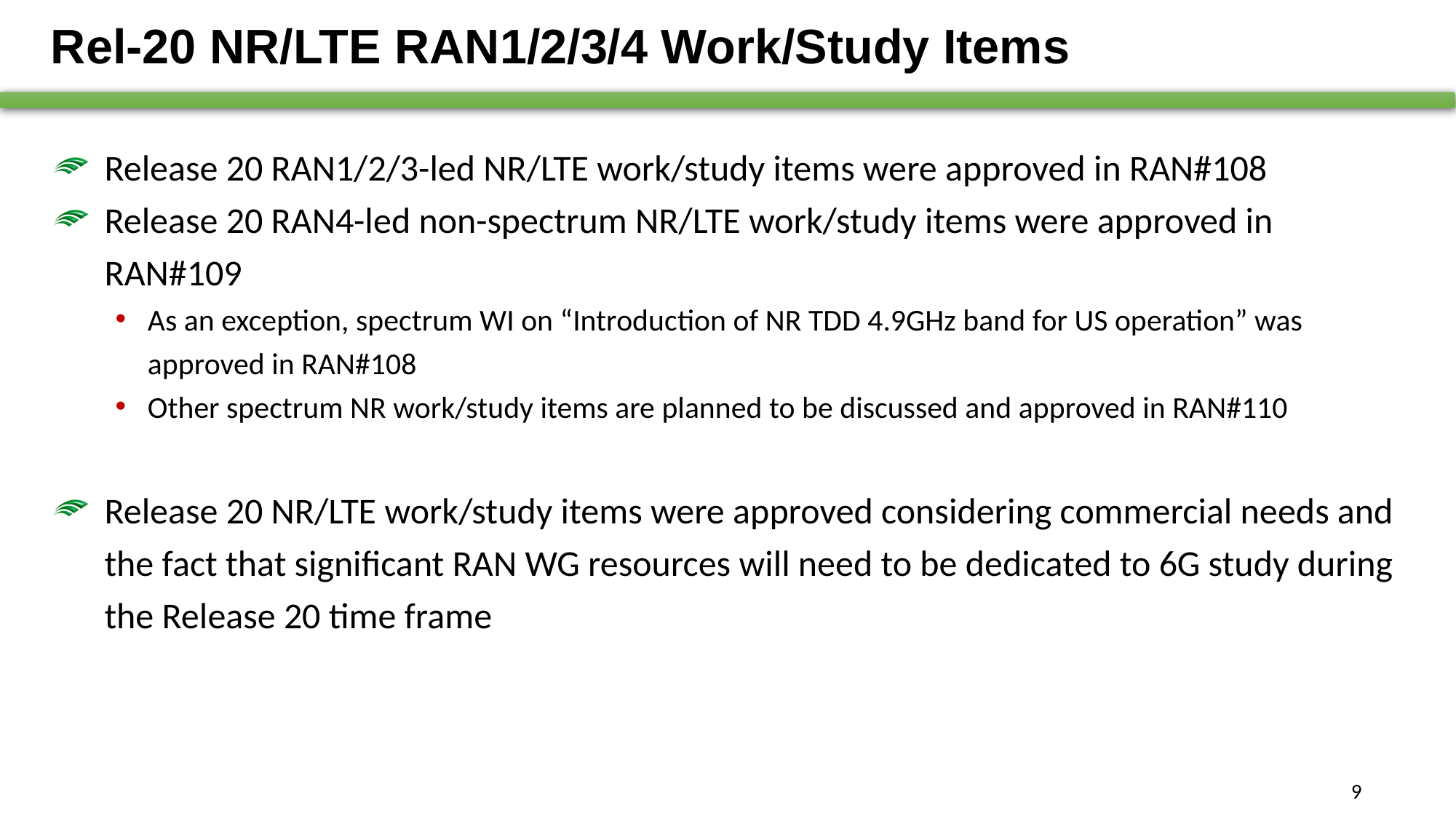

# Rel-20 NR/LTE RAN1/2/3/4 Work/Study Items
Release 20 RAN1/2/3-led NR/LTE work/study items were approved in RAN#108
Release 20 RAN4-led non-spectrum NR/LTE work/study items were approved in RAN#109
As an exception, spectrum WI on “Introduction of NR TDD 4.9GHz band for US operation” was approved in RAN#108
Other spectrum NR work/study items are planned to be discussed and approved in RAN#110

Release 20 NR/LTE work/study items were approved considering commercial needs and the fact that significant RAN WG resources will need to be dedicated to 6G study during the Release 20 time frame